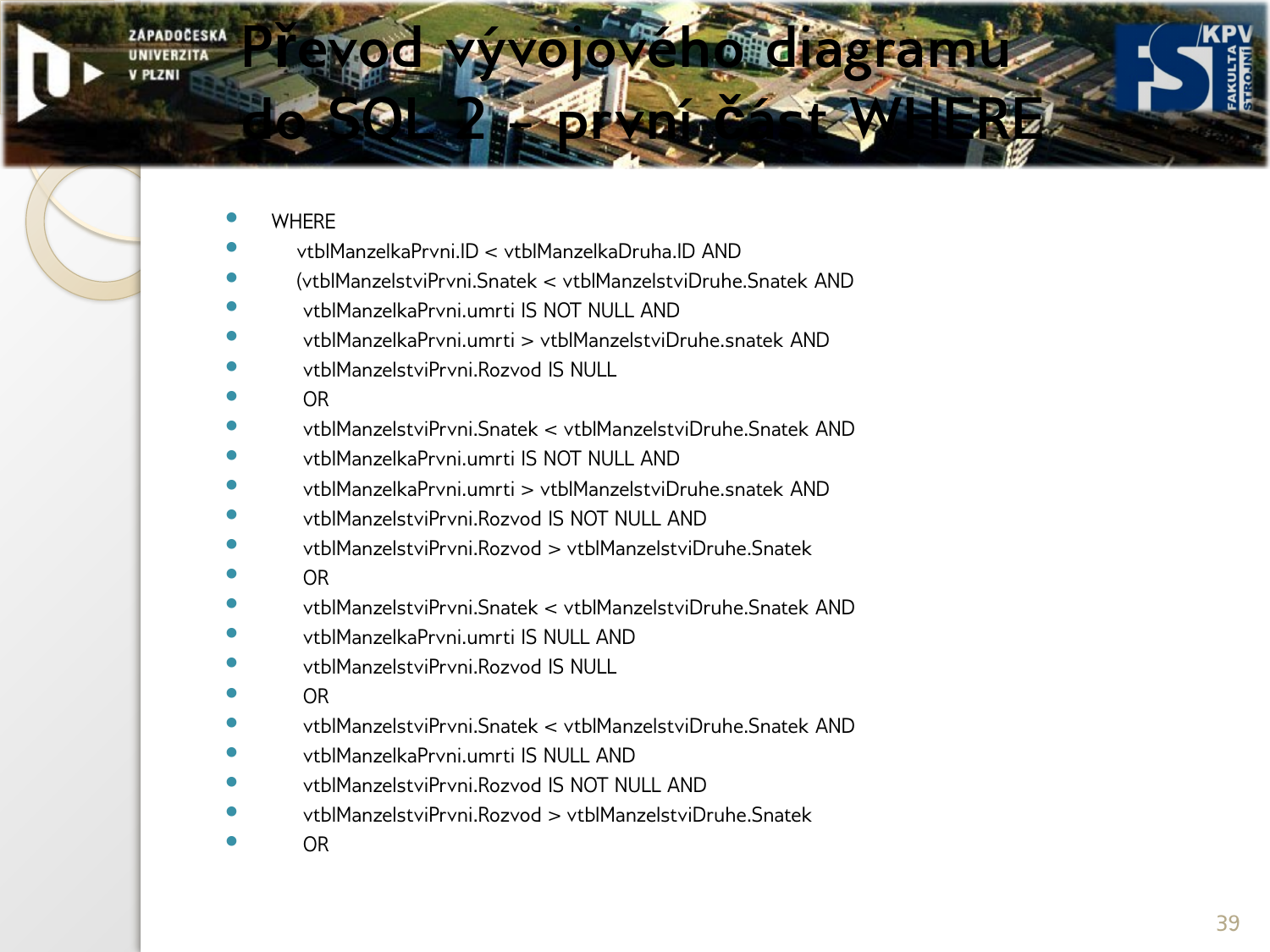

# Převod vývojového diagramu do SQL 2 – první část WHERE
WHERE
    vtblManzelkaPrvni.ID < vtblManzelkaDruha.ID AND
    (vtblManzelstviPrvni.Snatek < vtblManzelstviDruhe.Snatek AND
     vtblManzelkaPrvni.umrti IS NOT NULL AND
     vtblManzelkaPrvni.umrti > vtblManzelstviDruhe.snatek AND
     vtblManzelstviPrvni.Rozvod IS NULL
     OR
     vtblManzelstviPrvni.Snatek < vtblManzelstviDruhe.Snatek AND
     vtblManzelkaPrvni.umrti IS NOT NULL AND
     vtblManzelkaPrvni.umrti > vtblManzelstviDruhe.snatek AND
     vtblManzelstviPrvni.Rozvod IS NOT NULL AND
     vtblManzelstviPrvni.Rozvod > vtblManzelstviDruhe.Snatek
     OR
     vtblManzelstviPrvni.Snatek < vtblManzelstviDruhe.Snatek AND
     vtblManzelkaPrvni.umrti IS NULL AND
     vtblManzelstviPrvni.Rozvod IS NULL
     OR
     vtblManzelstviPrvni.Snatek < vtblManzelstviDruhe.Snatek AND
     vtblManzelkaPrvni.umrti IS NULL AND
     vtblManzelstviPrvni.Rozvod IS NOT NULL AND
     vtblManzelstviPrvni.Rozvod > vtblManzelstviDruhe.Snatek
     OR

39